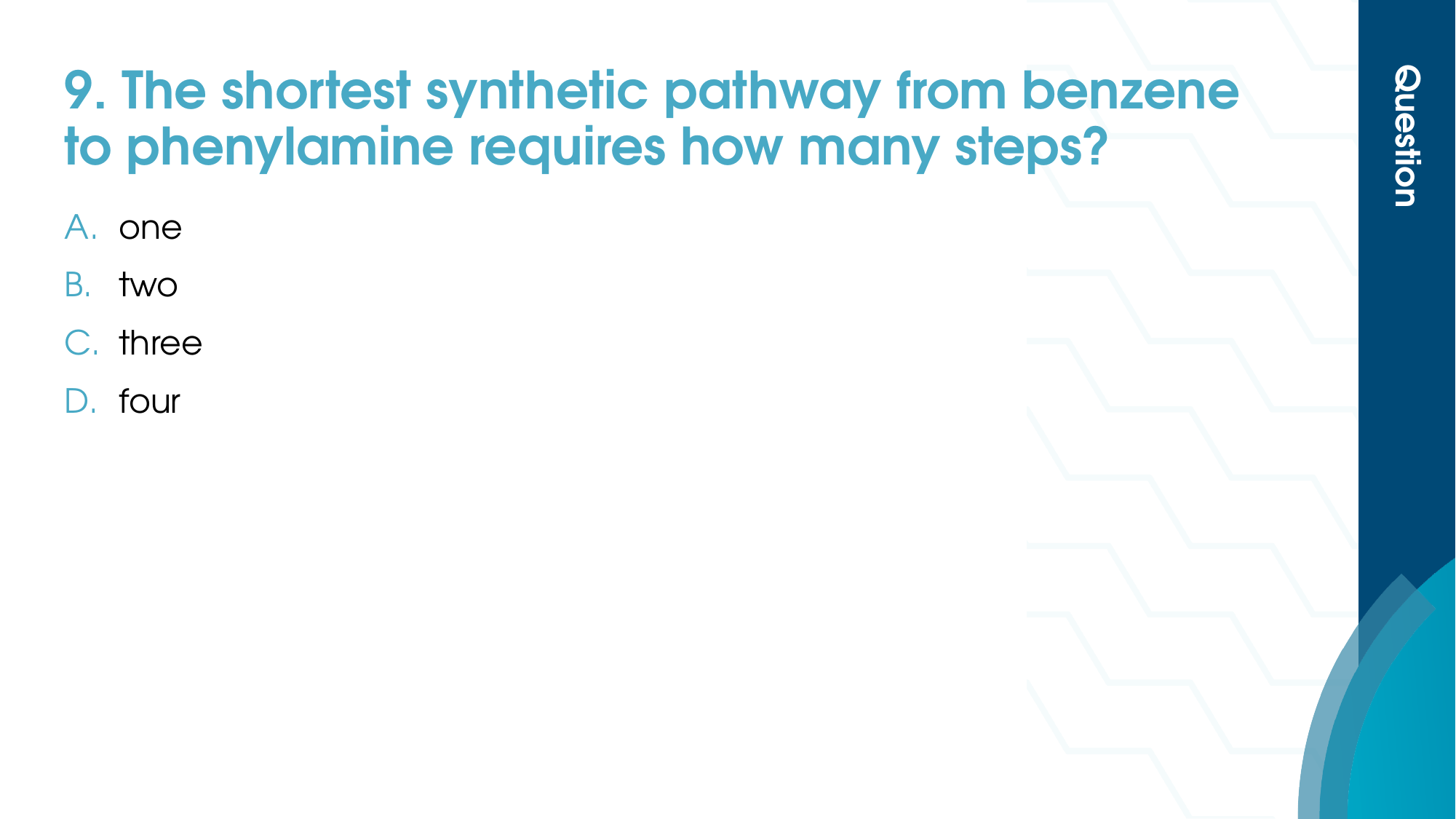

# 9. The shortest synthetic pathway from benzene to phenylamine requires how many steps?
Question
one
two
three
four